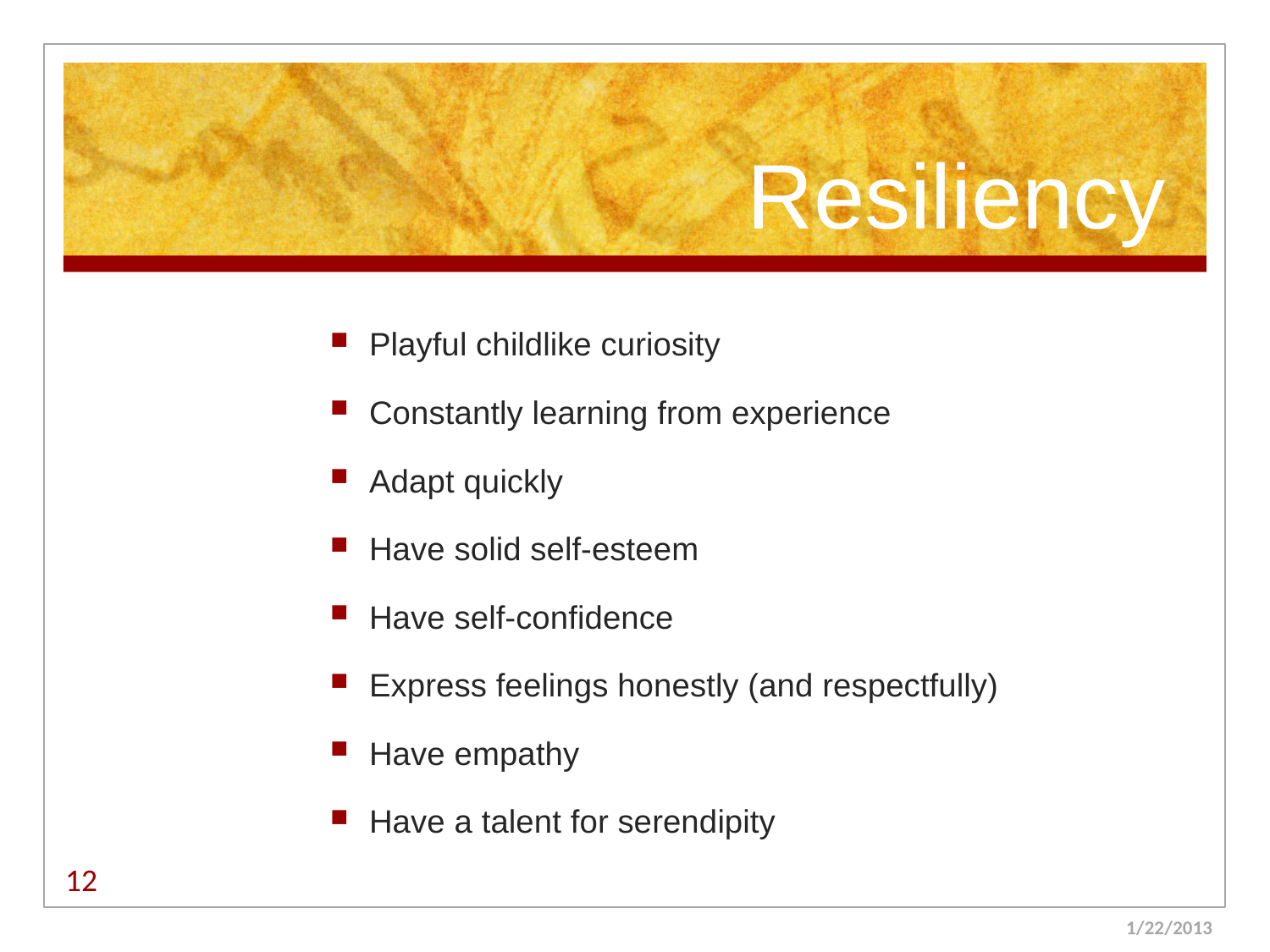

# Resiliency
Playful childlike curiosity
Constantly learning from experience
Adapt quickly
Have solid self-esteem
Have self-confidence
Express feelings honestly (and respectfully)
Have empathy
Have a talent for serendipity
12
1/22/2013